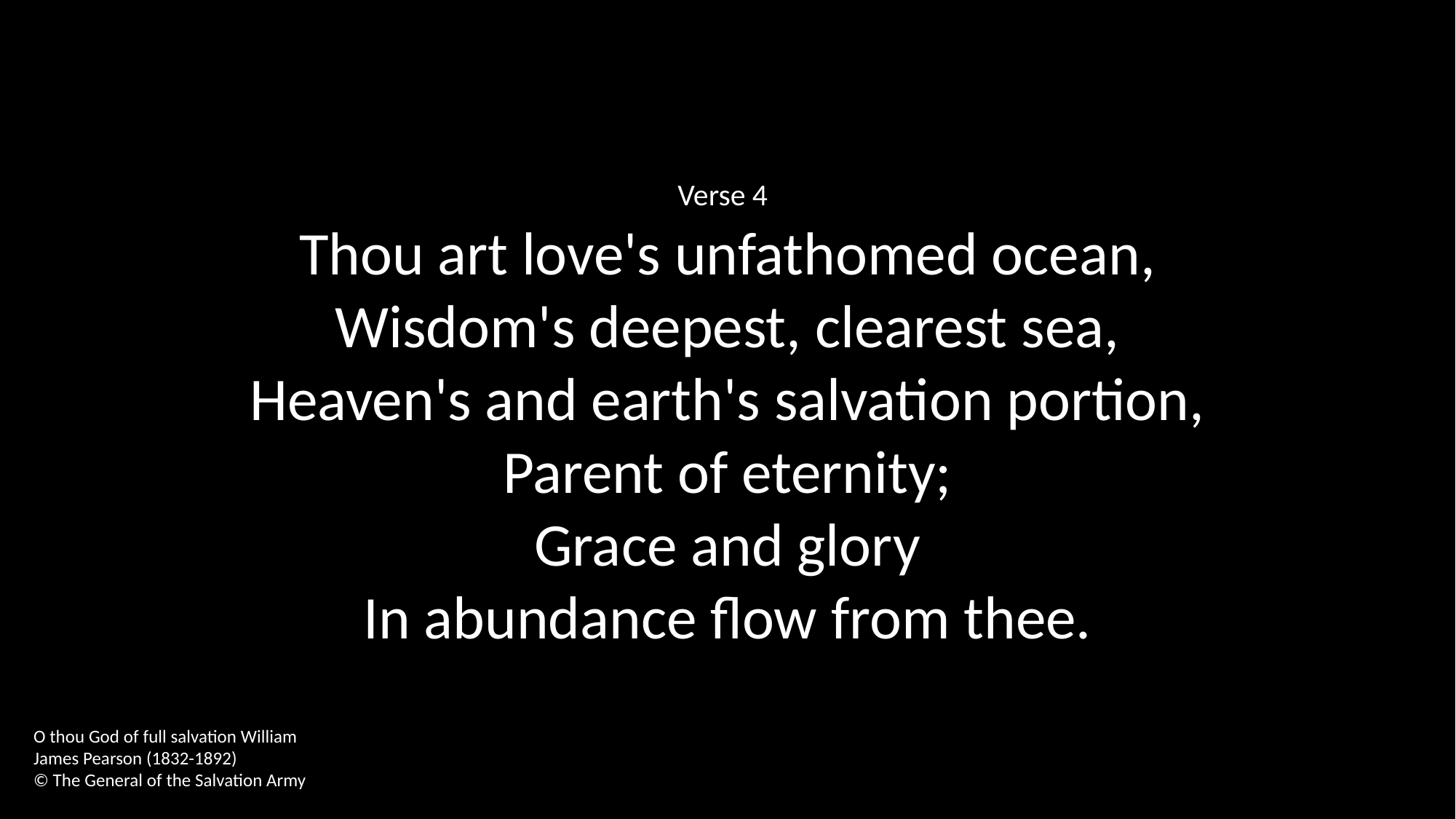

Verse 4
Thou art love's unfathomed ocean,
Wisdom's deepest, clearest sea,
Heaven's and earth's salvation portion,
Parent of eternity;
Grace and glory
In abundance flow from thee.
O thou God of full salvation William
James Pearson (1832-1892)
© The General of the Salvation Army